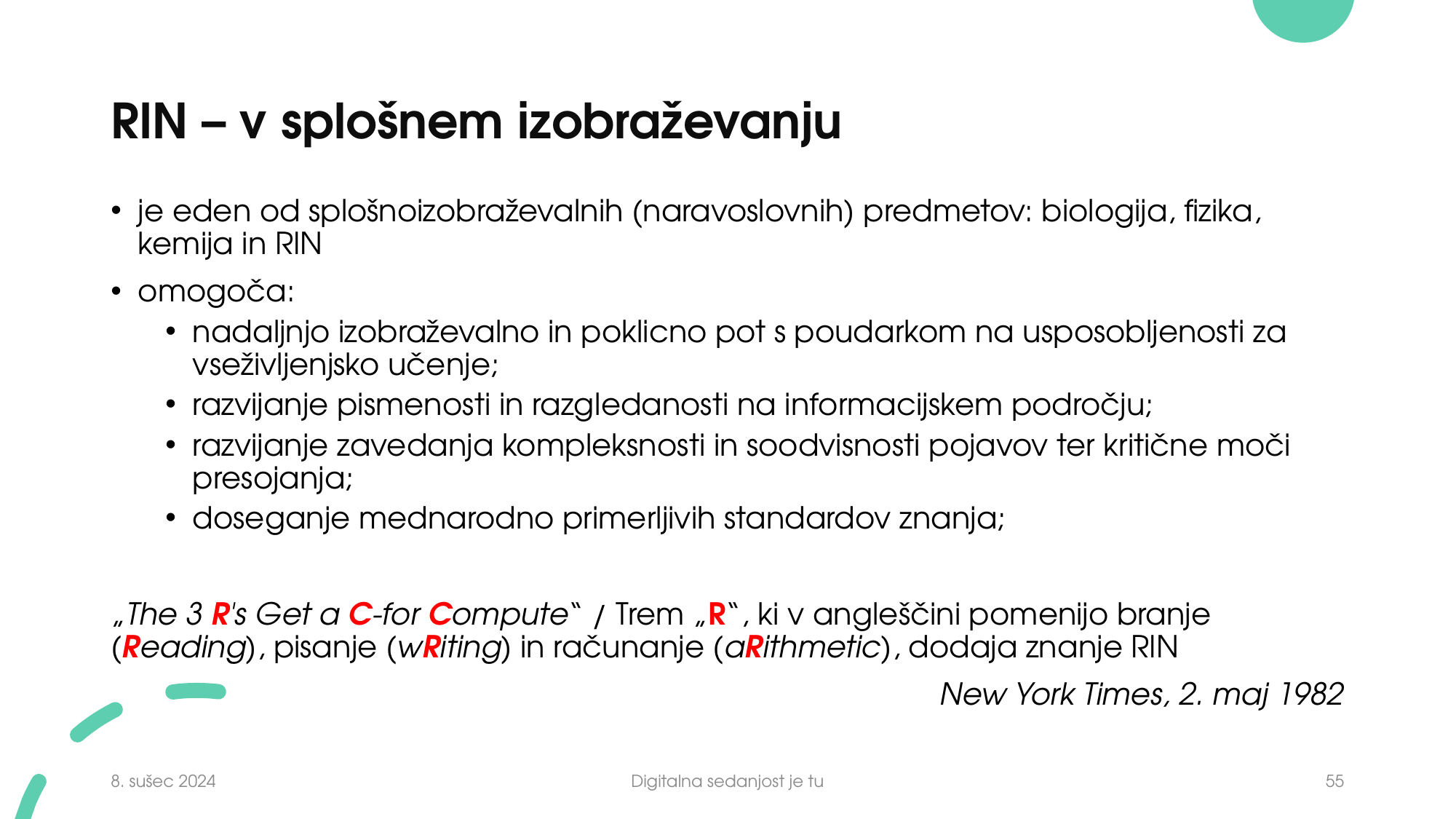

# RIN – v splošnem izobraževanju
je eden od splošnoizobraževalnih (naravoslovnih) predmetov: biologija, fizika, kemija in RIN
omogoča:
nadaljnjo izobraževalno in poklicno pot s poudarkom na usposobljenosti za vseživljenjsko učenje;
razvijanje pismenosti in razgledanosti na informacijskem področju;
razvijanje zavedanja kompleksnosti in soodvisnosti pojavov ter kritične moči presojanja;
doseganje mednarodno primerljivih standardov znanja;

„The 3 R's Get a C-for Compute“ / Trem „R“, ki v angleščini pomenijo branje (Reading), pisanje (wRiting) in računanje (aRithmetic), dodaja znanje RIN
New York Times, 2. maj 1982

8. sušec 2024
Digitalna sedanjost je tu
55